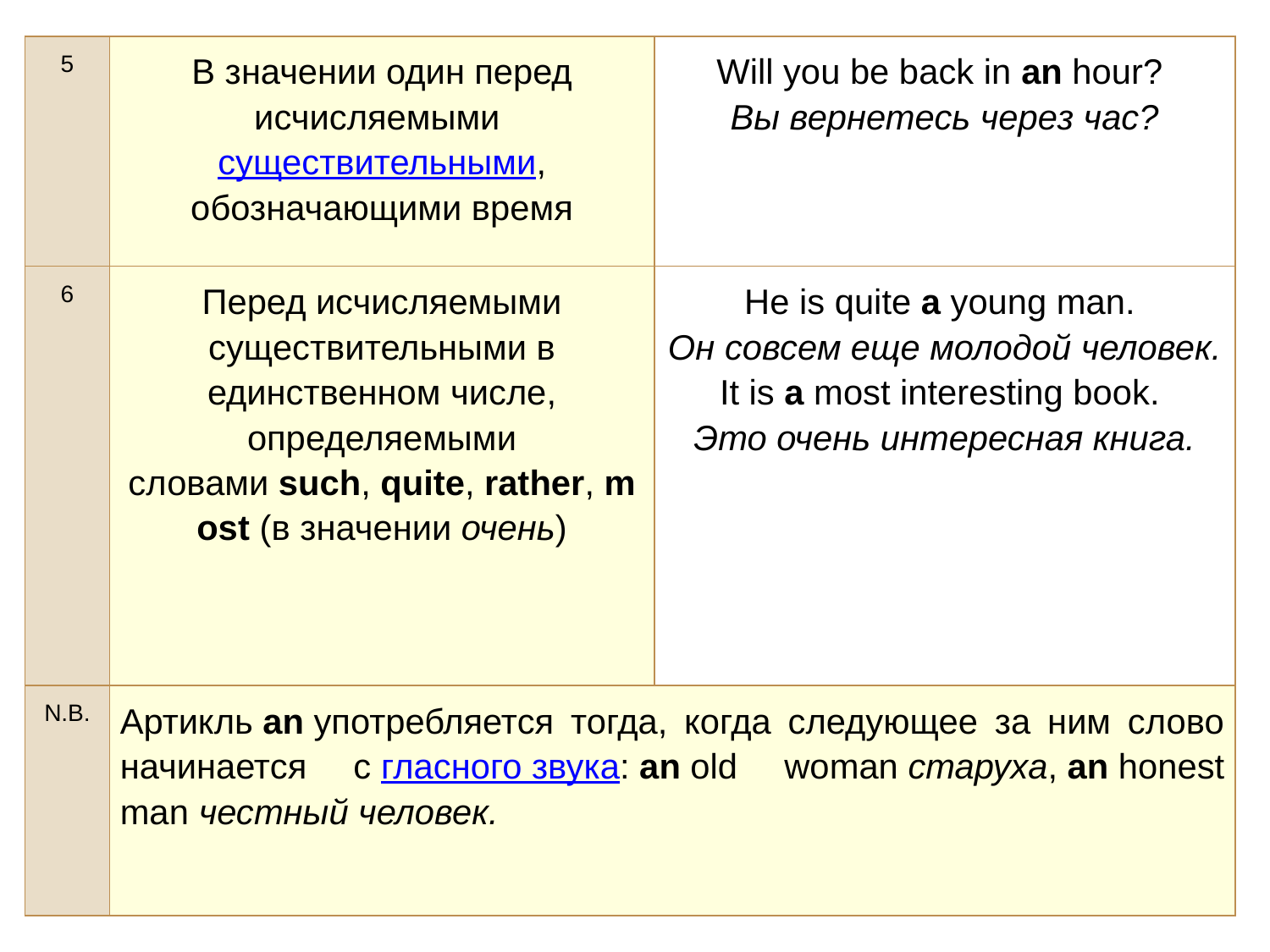

| 5 | В значении один перед исчисляемыми существительными, обозначающими время | Will you be back in an hour?  Вы вернетесь через час? |
| --- | --- | --- |
| 6 | Перед исчисляемыми существительными в единственном числе, определяемыми словами such, quite, rather, most (в значении очень) | He is quite a young man.  Он совсем еще молодой человек. It is a most interesting book.  Это очень интересная книга. |
| N.B. | Артикль an употребляется тогда, когда следующее за ним слово начинается с гласного звука: an old woman старуха, an honest man честный человек. |  |